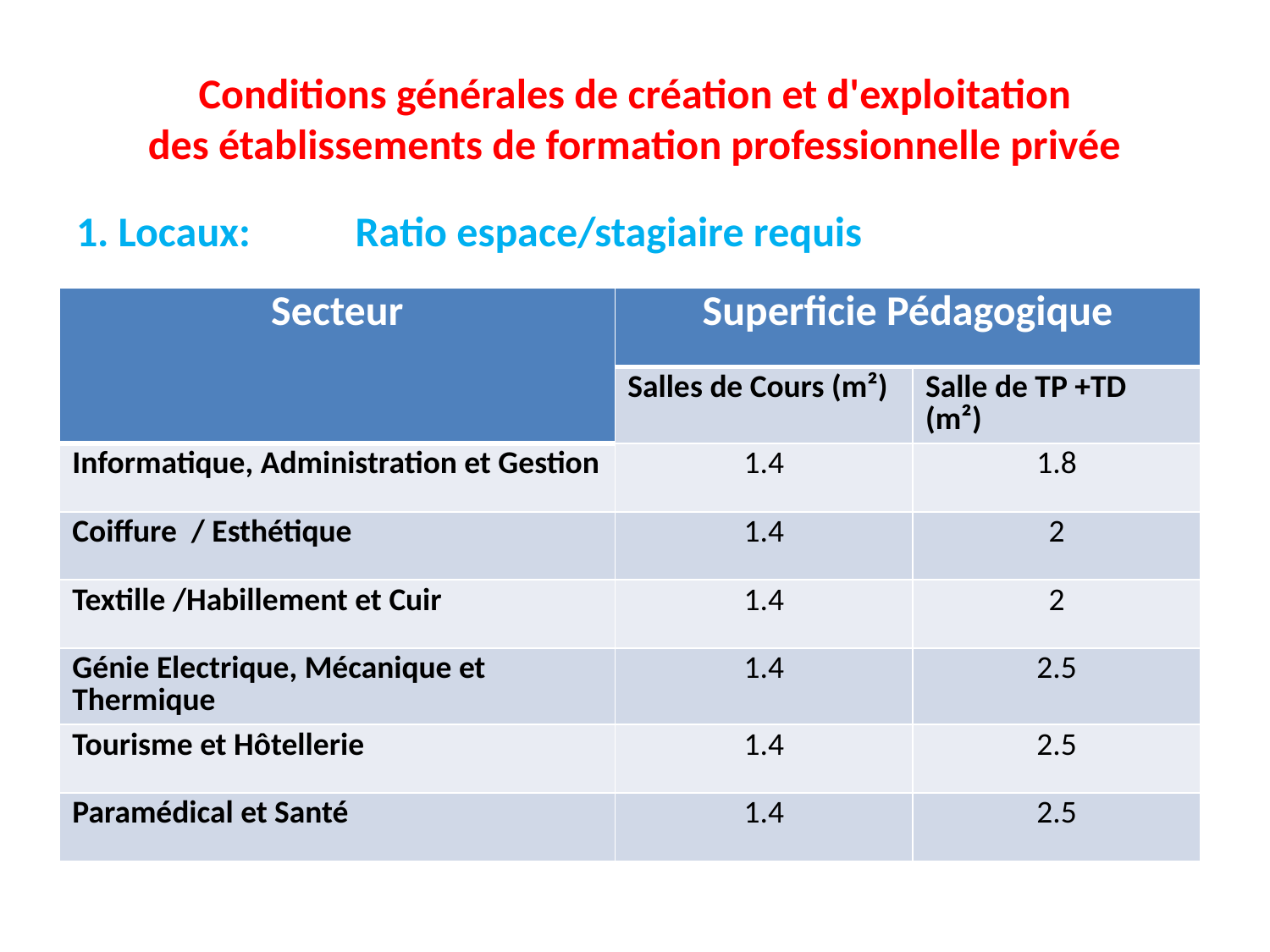

# Conditions générales de création et d'exploitation des établissements de formation professionnelle privée
1. Locaux:           Ratio espace/stagiaire requis

| Secteur | Superficie Pédagogique |  |
| --- | --- | --- |
|  | Salles de Cours (m²) | Salle de TP +TD (m²) |
| Informatique, Administration et Gestion | 1.4 | 1.8 |
| Coiffure / Esthétique | 1.4 | 2 |
| Textille /Habillement et Cuir | 1.4 | 2 |
| Génie Electrique, Mécanique et Thermique | 1.4 | 2.5 |
| Tourisme et Hôtellerie | 1.4 | 2.5 |
| Paramédical et Santé | 1.4 | 2.5 |